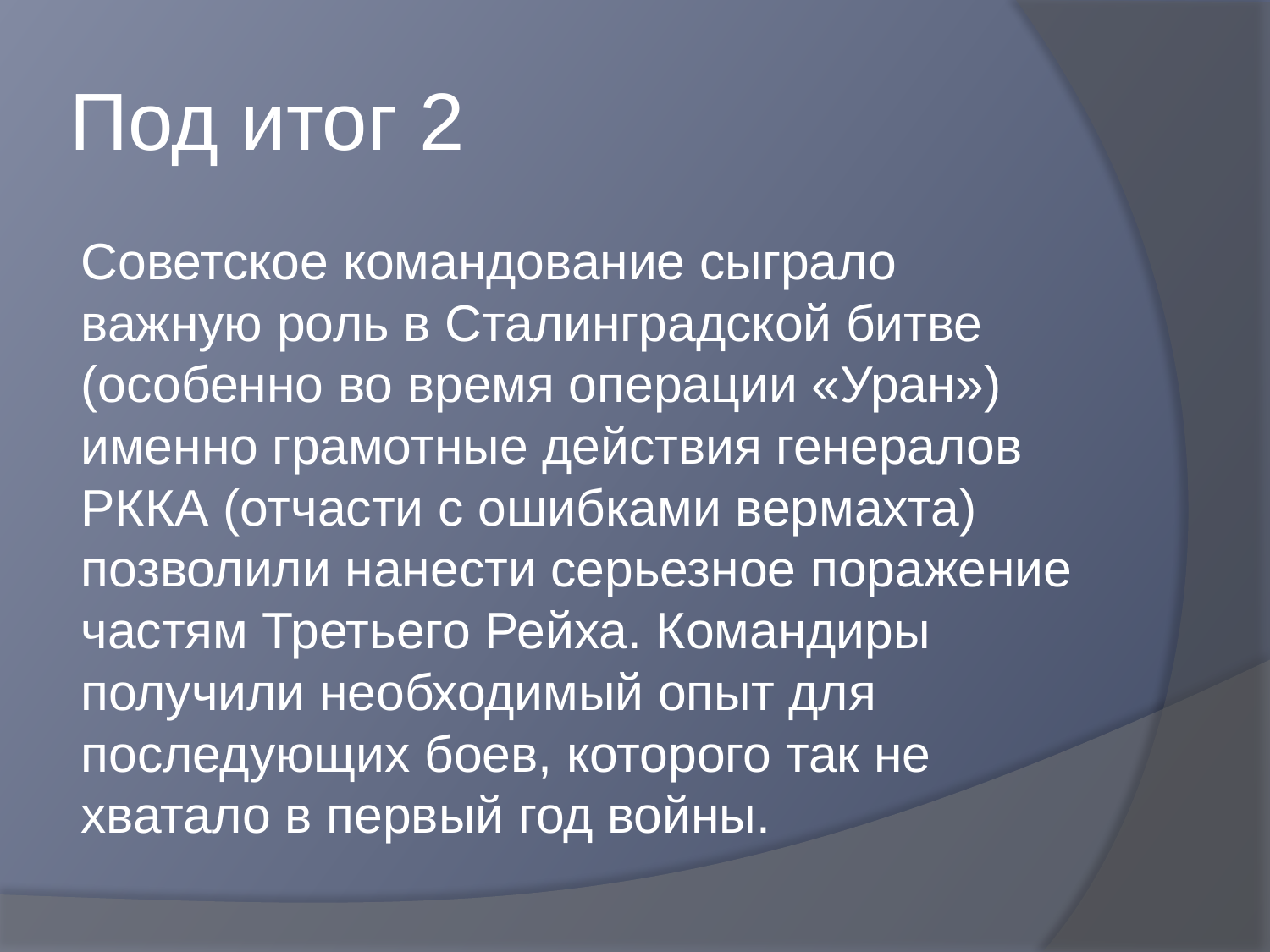

# Под итог 2
Советское командование сыграло важную роль в Сталинградской битве (особенно во время операции «Уран») именно грамотные действия генералов РККА (отчасти с ошибками вермахта) позволили нанести серьезное поражение частям Третьего Рейха. Командиры получили необходимый опыт для последующих боев, которого так не хватало в первый год войны.